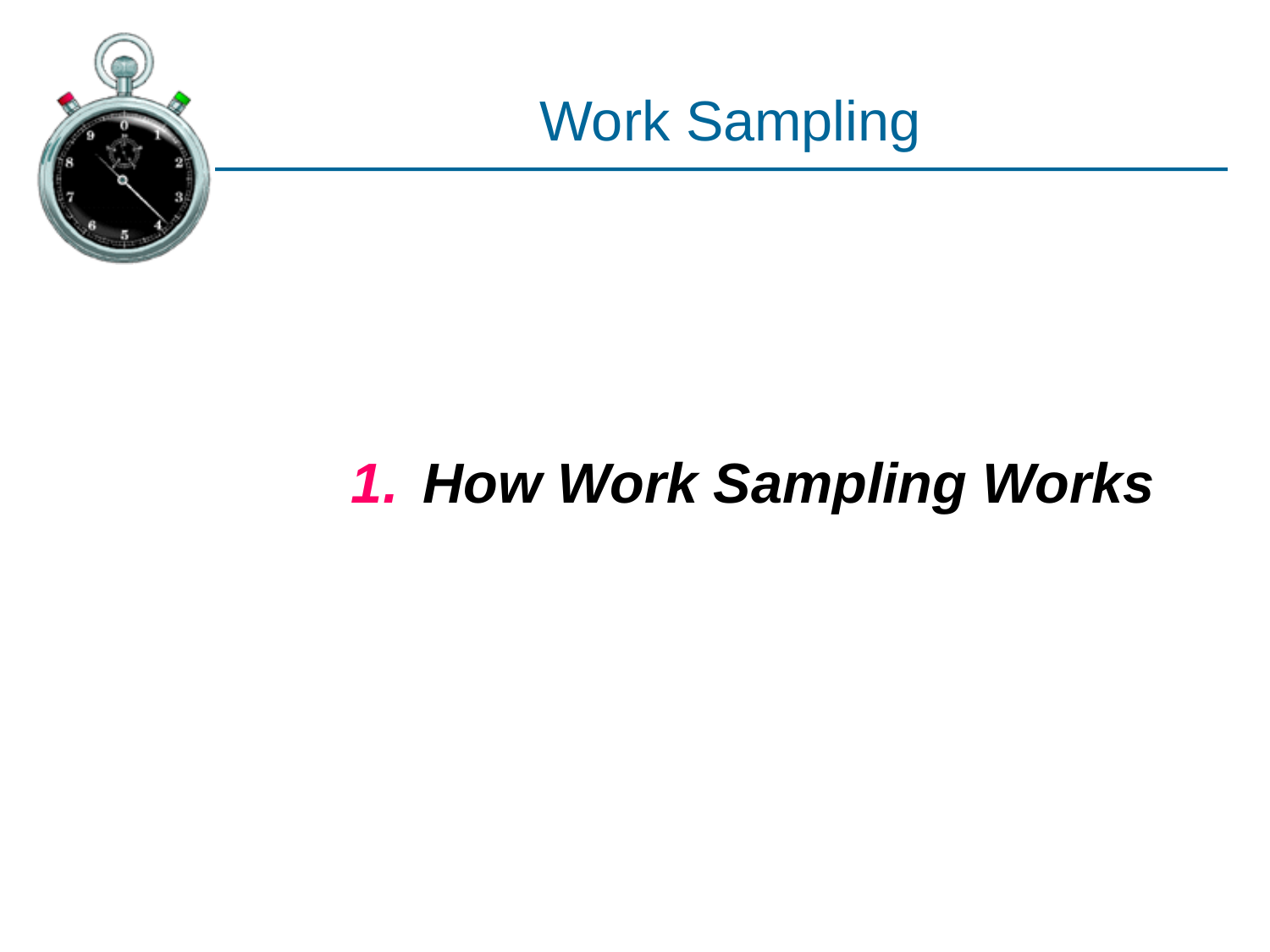

# Work Sampling

How Work Sampling Works